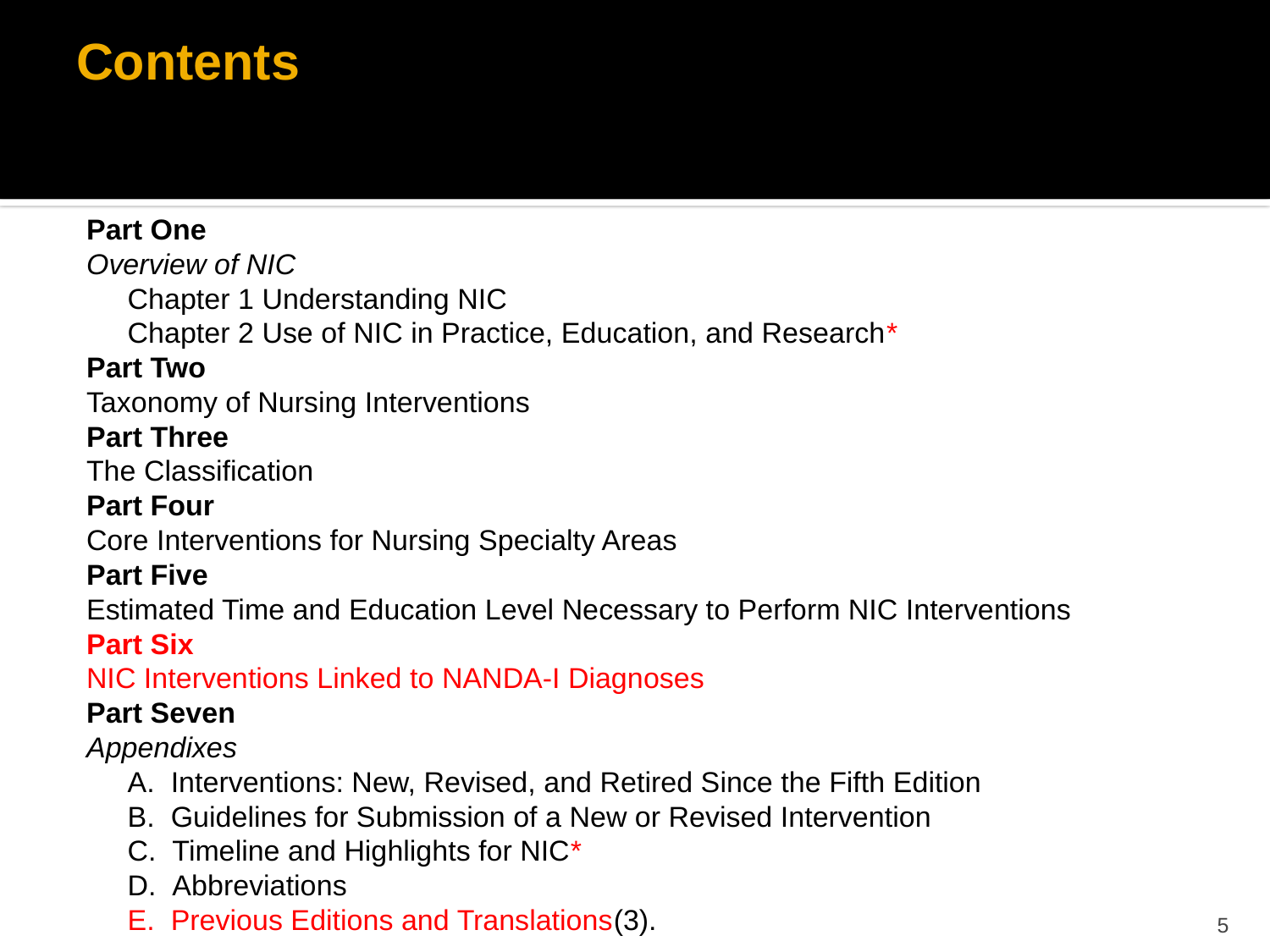

# Contents
Part One
Overview of NIC
Chapter 1 Understanding NIC
Chapter 2 Use of NIC in Practice, Education, and Research*
Part Two
Taxonomy of Nursing Interventions
Part Three
The Classification
Part Four
Core Interventions for Nursing Specialty Areas
Part Five
Estimated Time and Education Level Necessary to Perform NIC Interventions
Part Six
NIC Interventions Linked to NANDA-I Diagnoses
Part Seven
Appendixes
A.  Interventions: New, Revised, and Retired Since the Fifth Edition
B.  Guidelines for Submission of a New or Revised Intervention
C.  Timeline and Highlights for NIC*
D.  Abbreviations
E.  Previous Editions and Translations(3).

5